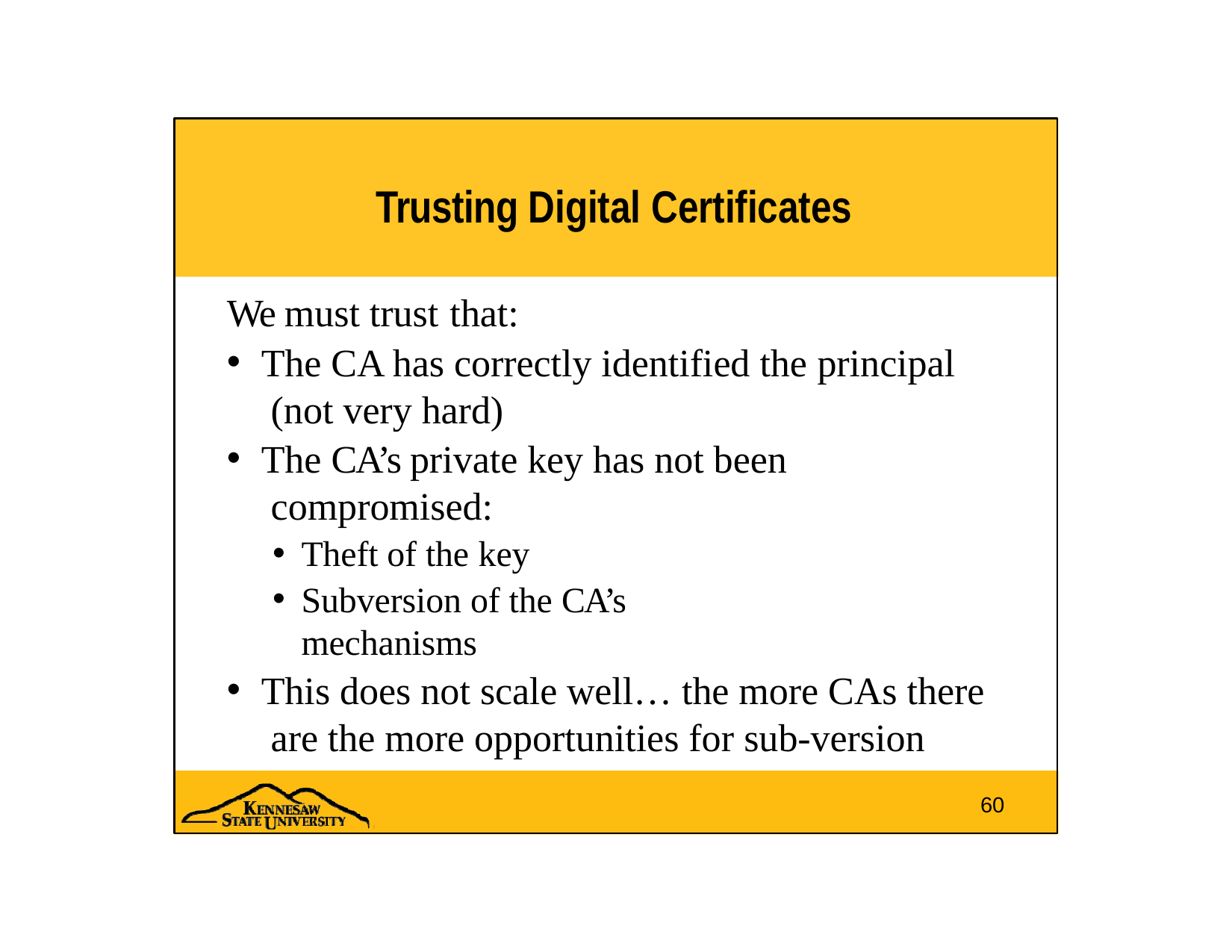

# Trusting Digital Certificates
We must trust that:
The CA has correctly identified the principal  (not very hard)
The CA’s private key has not been  compromised:
Theft of the key
Subversion of the CA’s mechanisms
This does not scale well… the more CAs there  are the more opportunities for sub-version

60